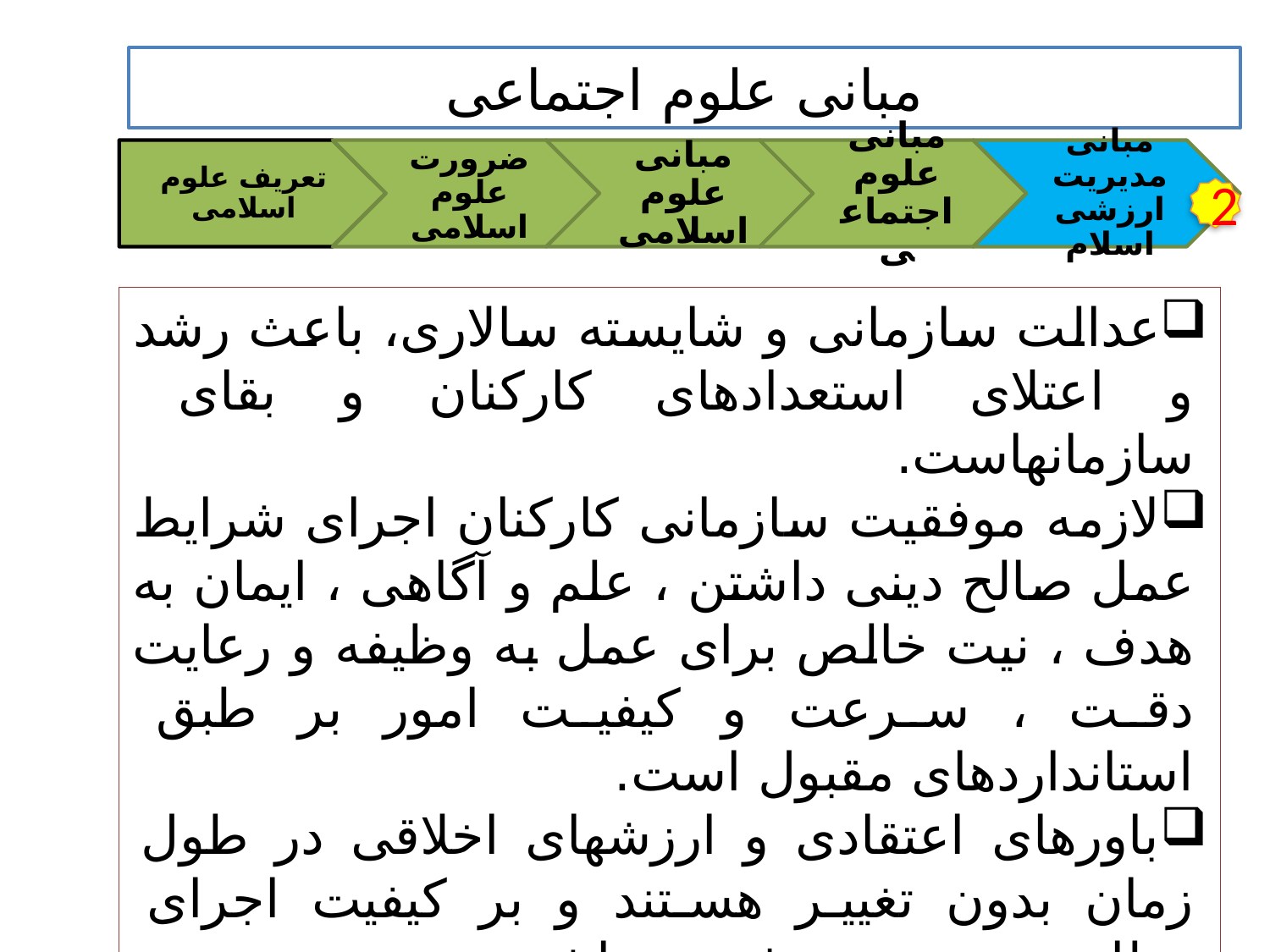

مبانی علوم اجتماعی
تعریف علوم اسلامی
ضرورت علوم اسلامی
مبانی علوم اسلامی
مبانی علوم اجتماعی
مبانی مدیریت ارزشی اسلام
2
عدالت سازمانی و شایسته سالاری، باعث رشد و اعتلای استعدادهای کارکنان و بقای سازمانهاست.
لازمه موفقیت سازمانی کارکنان اجرای شرایط عمل صالح دینی داشتن ، علم و آگاهی ، ایمان به هدف ، نیت خالص برای عمل به وظیفه و رعایت دقت ، سرعت و کیفیت امور بر طبق استانداردهای مقبول است.
باورهای اعتقادی و ارزشهای اخلاقی در طول زمان بدون تغییر هستند و بر کیفیت اجرای وظایف مدیریتی موثر می باشند.